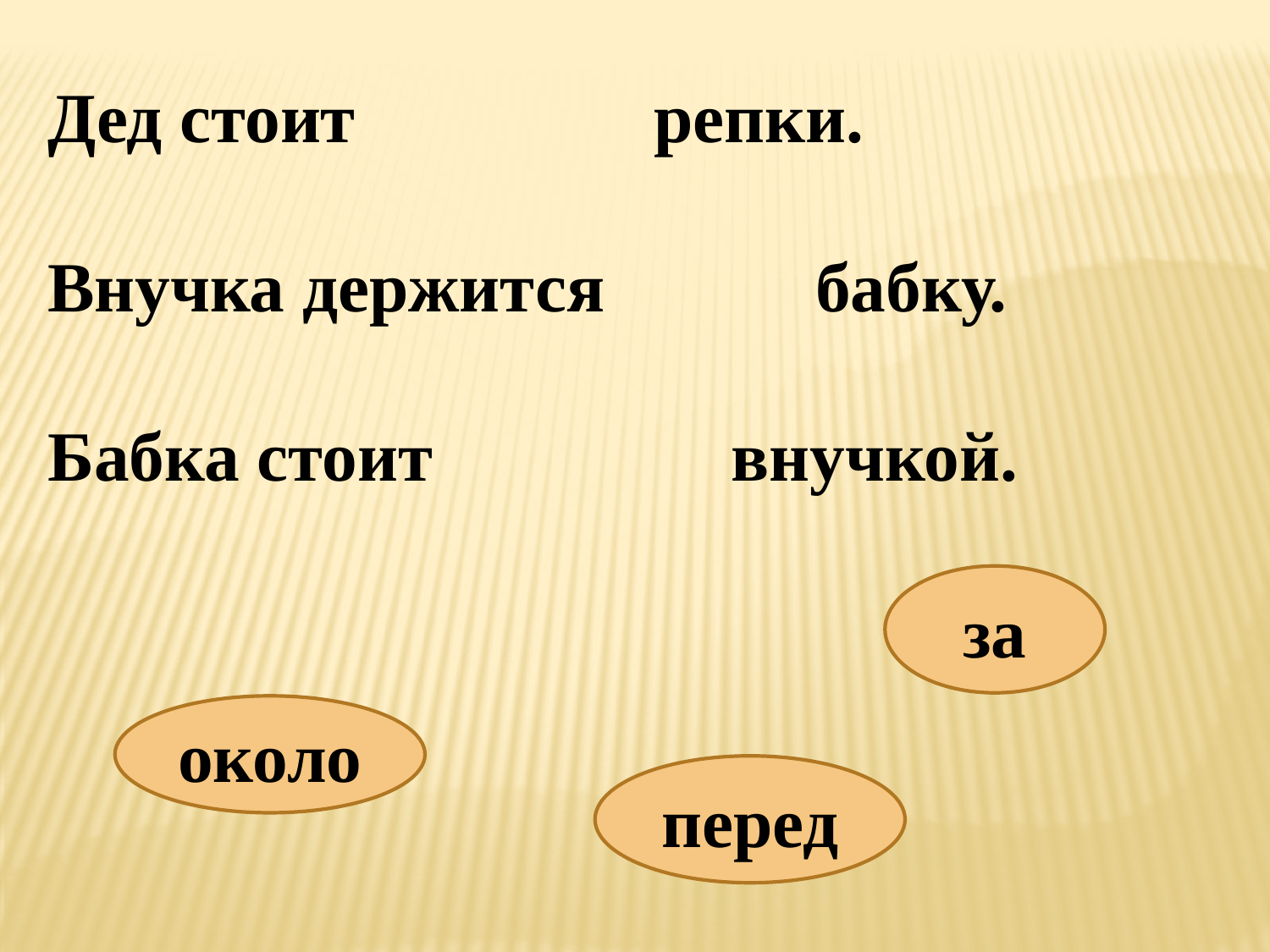

Дед стоит                 репки.

Внучка держится            бабку.

Бабка стоит                 внучкой.
за
около
перед